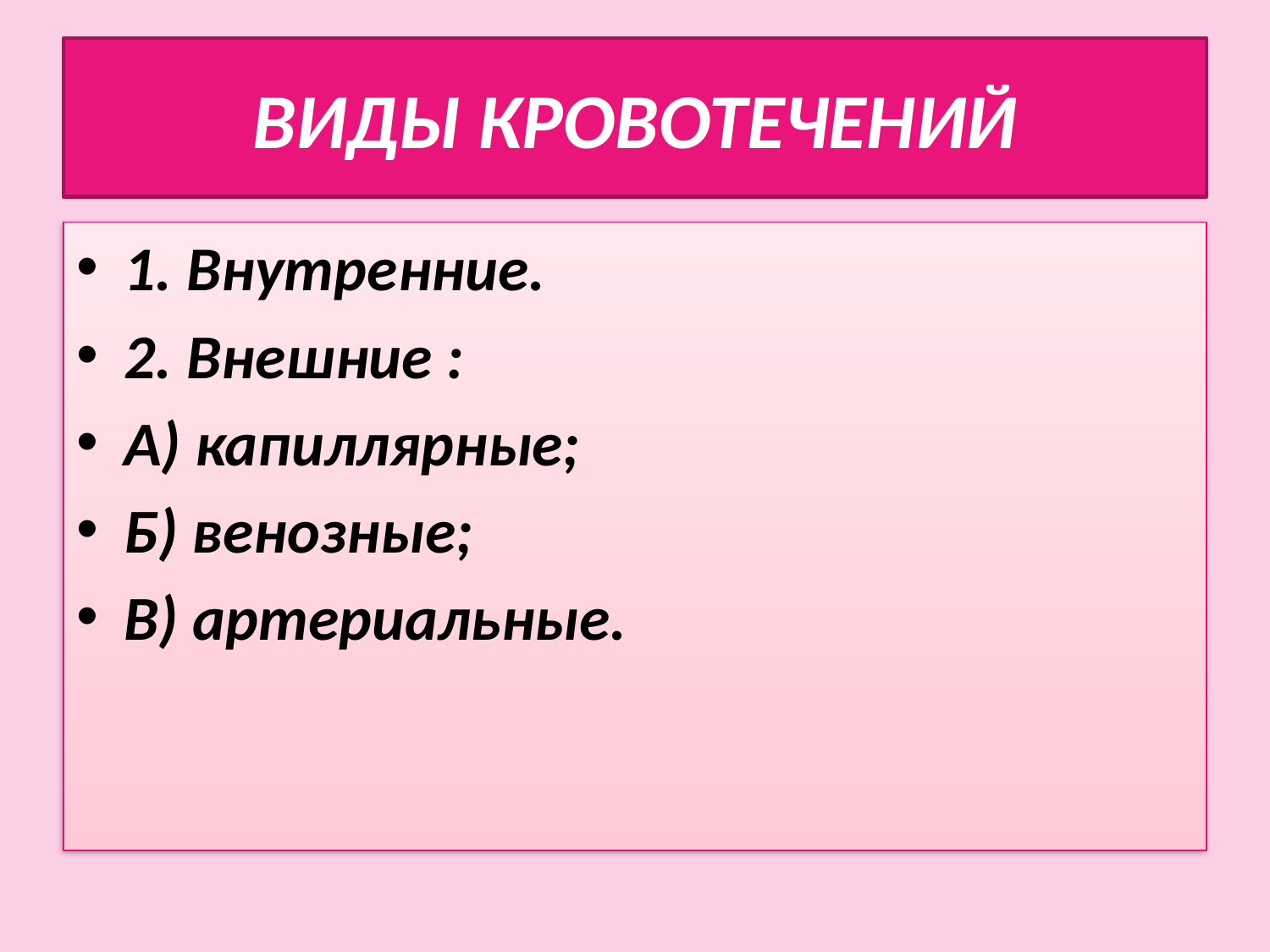

# ВИДЫ КРОВОТЕЧЕНИЙ
1. Внутренние.
2. Внешние :
А) капиллярные;
Б) венозные;
В) артериальные.